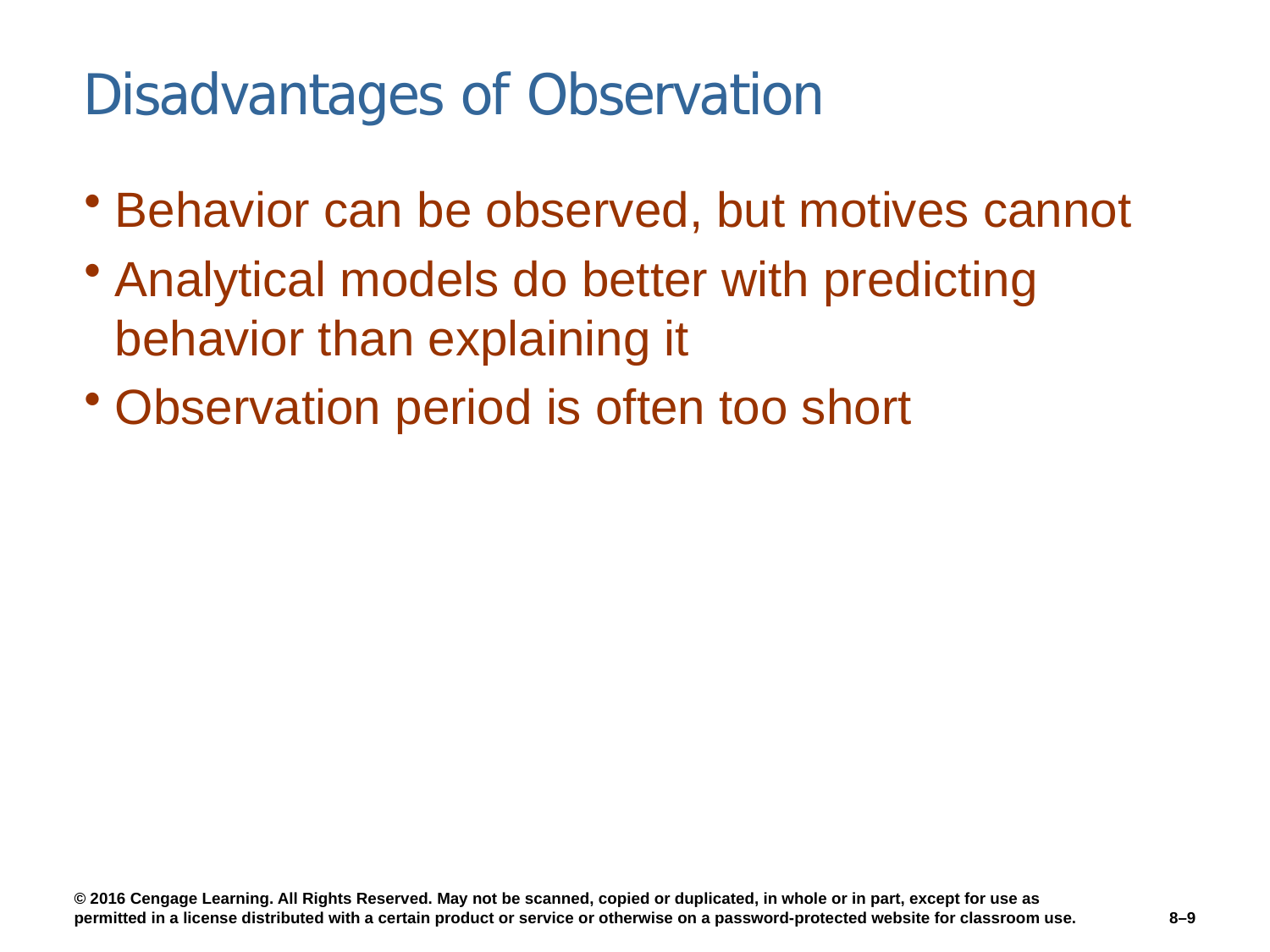

# Disadvantages of Observation
Behavior can be observed, but motives cannot
Analytical models do better with predicting behavior than explaining it
Observation period is often too short
8–9
© 2016 Cengage Learning. All Rights Reserved. May not be scanned, copied or duplicated, in whole or in part, except for use as permitted in a license distributed with a certain product or service or otherwise on a password-protected website for classroom use.